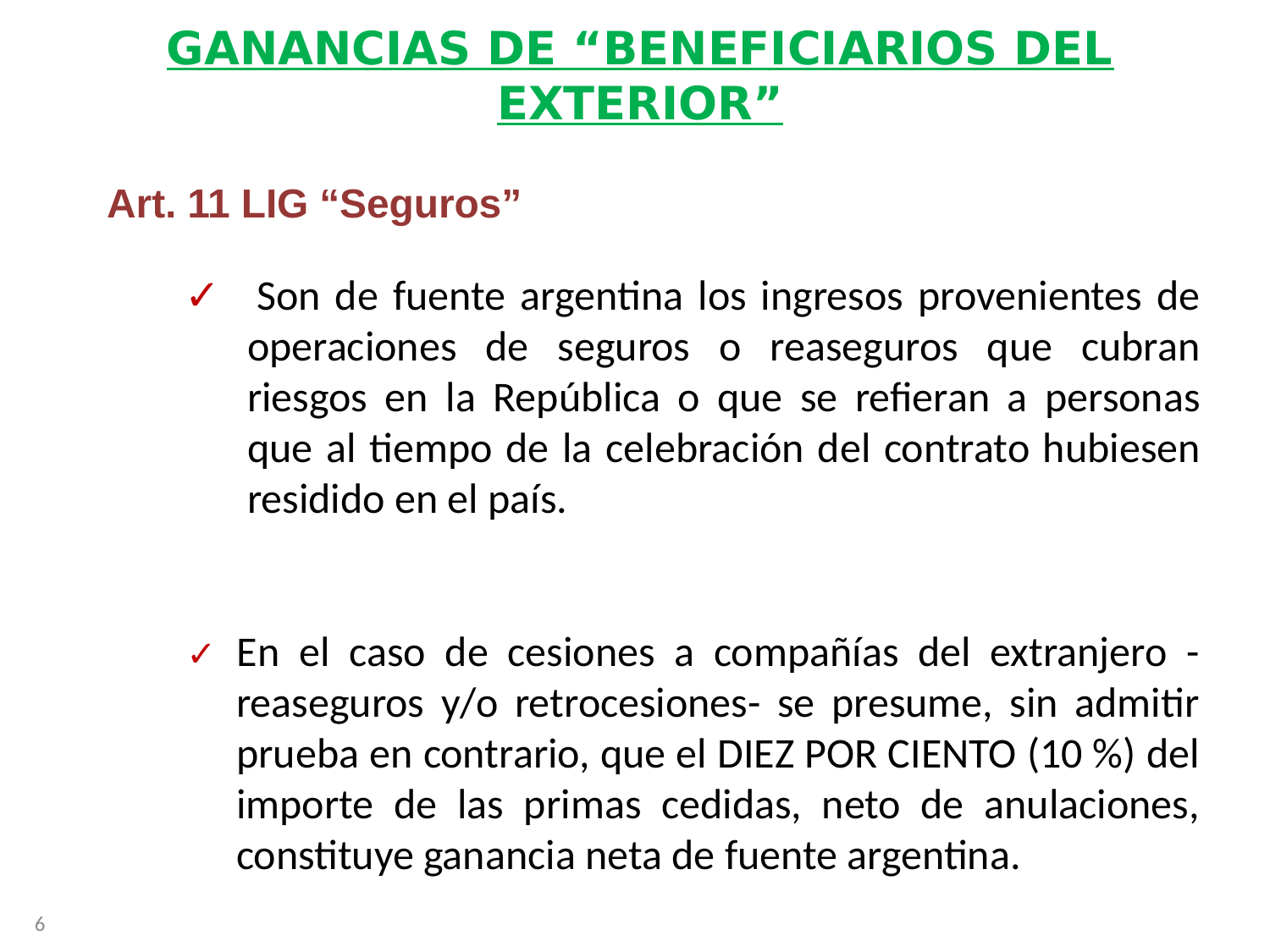

# Ganancias de “Beneficiarios del Exterior”
Art. 11 LIG “Seguros”
✓  Son de fuente argentina los ingresos provenientes de operaciones de seguros o reaseguros que cubran riesgos en la República o que se refieran a personas que al tiempo de la celebración del contrato hubiesen residido en el país.

✓ En el caso de cesiones a compañías del extranjero -reaseguros y/o retrocesiones- se presume, sin admitir prueba en contrario, que el DIEZ POR CIENTO (10 %) del importe de las primas cedidas, neto de anulaciones, constituye ganancia neta de fuente argentina.

6